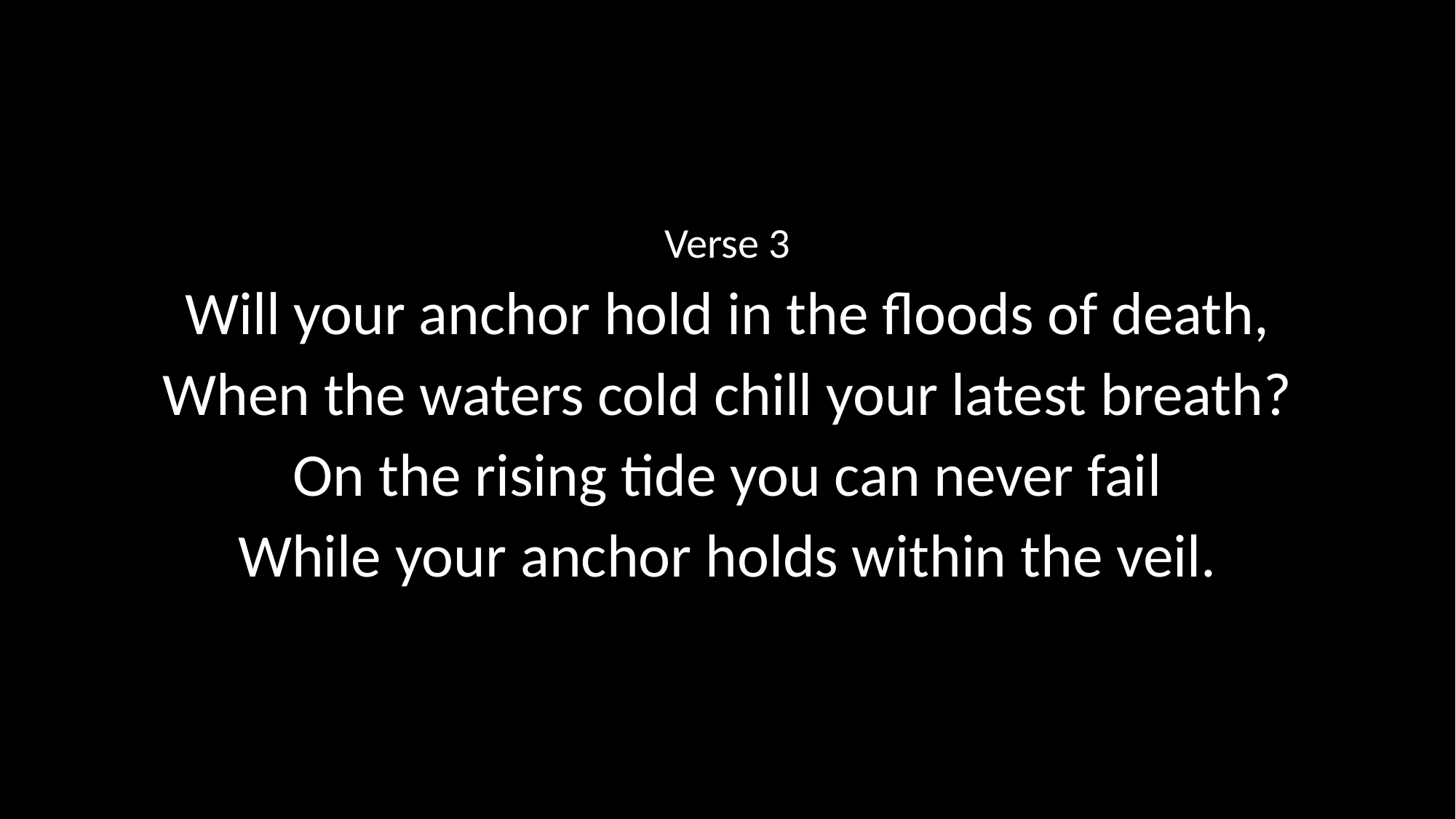

Verse 3
Will your anchor hold in the floods of death,
When the waters cold chill your latest breath?
On the rising tide you can never fail
While your anchor holds within the veil.